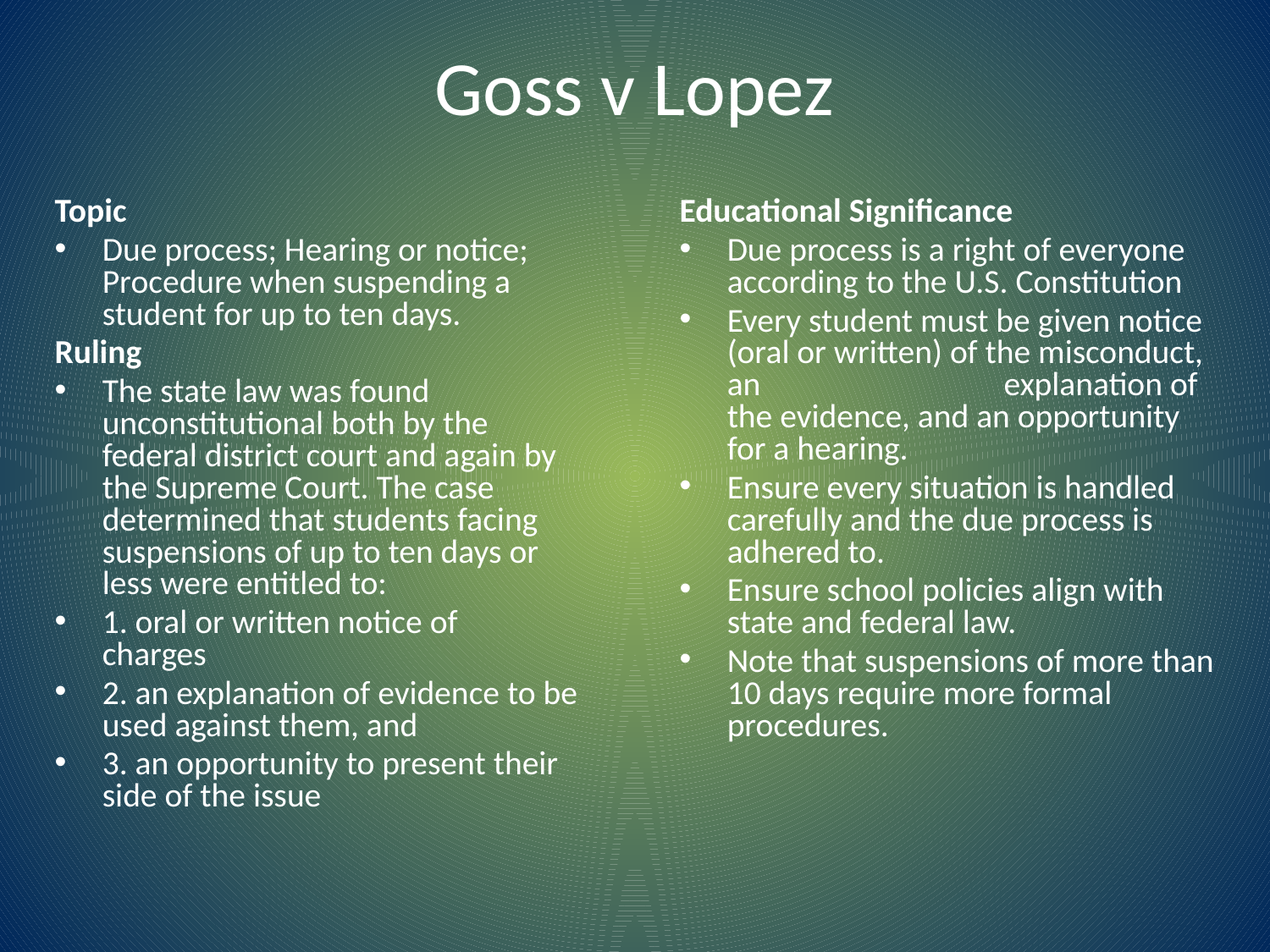

# Goss v Lopez
Topic
Due process; Hearing or notice; Procedure when suspending a student for up to ten days.
Ruling
The state law was found unconstitutional both by the federal district court and again by the Supreme Court. The case determined that students facing suspensions of up to ten days or less were entitled to:
1. oral or written notice of    charges
2. an explanation of evidence to be used against them, and
3. an opportunity to present their side of the issue

Educational Significance
Due process is a right of everyone according to the U.S. Constitution
Every student must be given notice (oral or written) of the misconduct, an                          	   explanation of the evidence, and an opportunity for a hearing.
Ensure every situation is handled carefully and the due process is adhered to.
Ensure school policies align with state and federal law.
Note that suspensions of more than 10 days require more formal procedures.